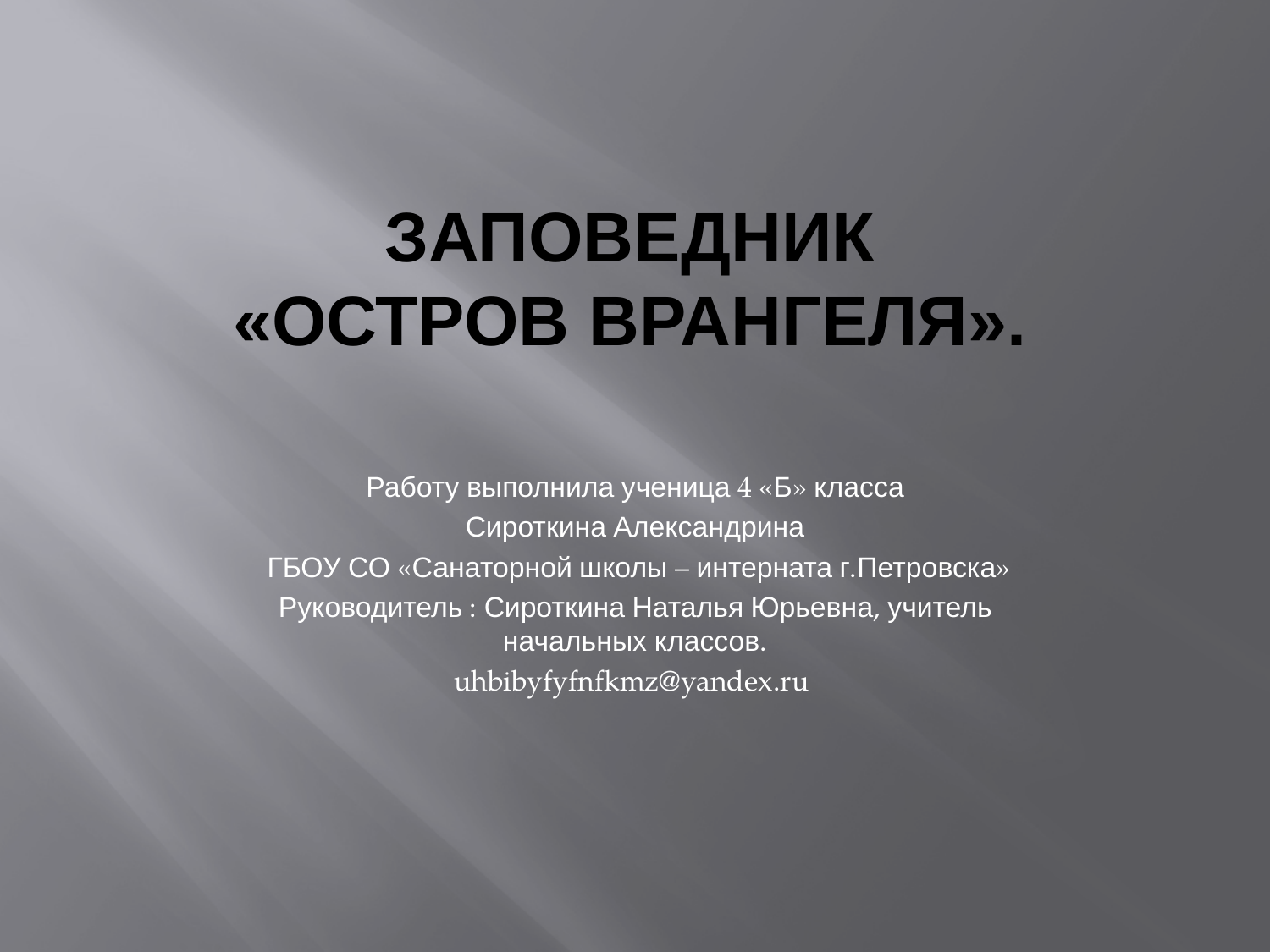

# Заповедник «остров Врангеля».
Работу выполнила ученица 4 «Б» класса
Сироткина Александрина
 ГБОУ СО «Санаторной школы – интерната г.Петровска»
Руководитель : Сироткина Наталья Юрьевна, учитель начальных классов.
uhbibyfyfnfkmz@yandex.ru